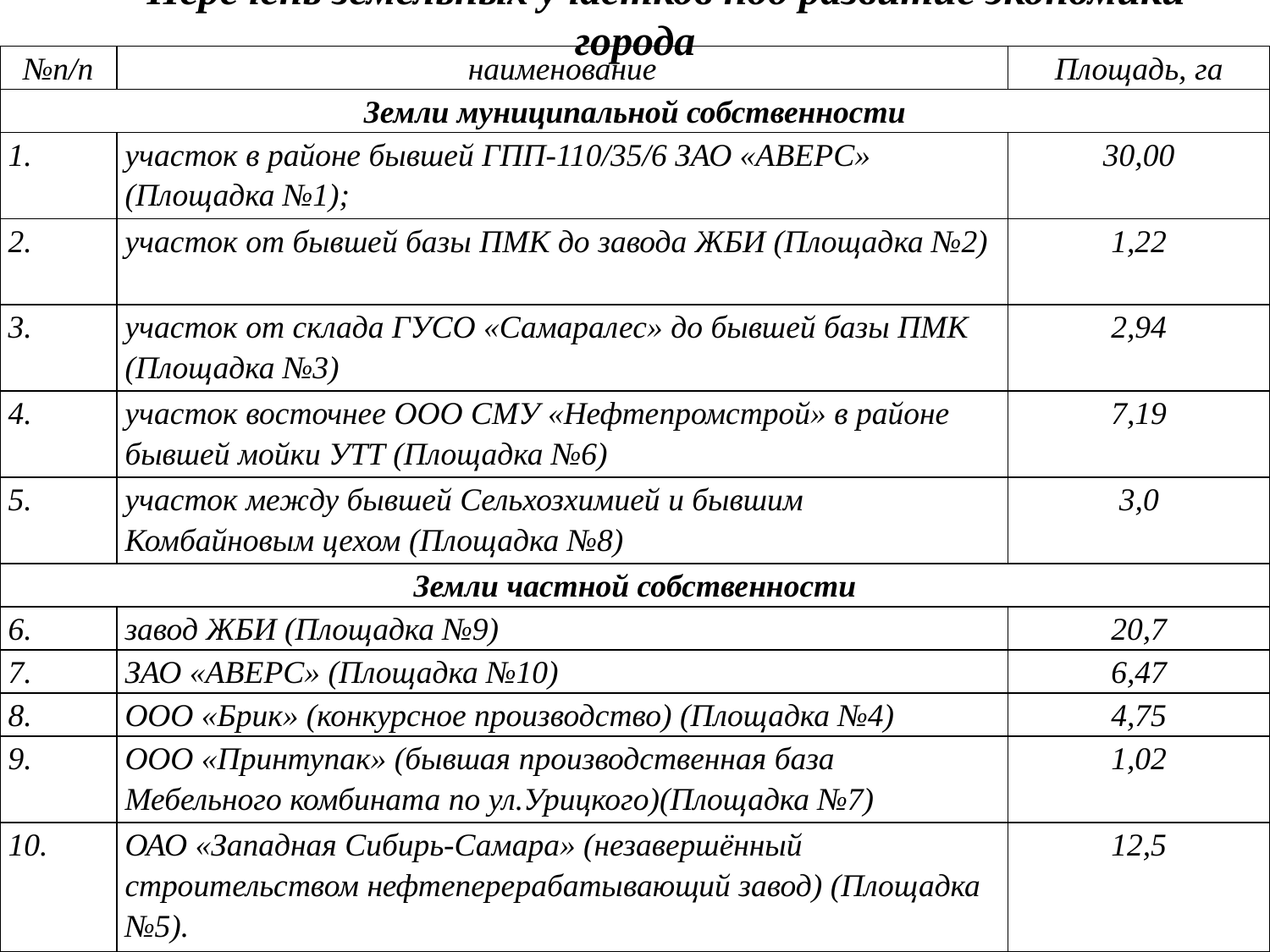

Перечень земельных участков под развитие экономики города

| №п/п | наименование | Площадь, га |
| --- | --- | --- |
| Земли муниципальной собственности |  |  |
| 1. | участок в районе бывшей ГПП-110/35/6 ЗАО «АВЕРС» (Площадка №1); | 30,00 |
| 2. | участок от бывшей базы ПМК до завода ЖБИ (Площадка №2) | 1,22 |
| 3. | участок от склада ГУСО «Самаралес» до бывшей базы ПМК (Площадка №3) | 2,94 |
| 4. | участок восточнее ООО СМУ «Нефтепромстрой» в районе бывшей мойки УТТ (Площадка №6) | 7,19 |
| 5. | участок между бывшей Сельхозхимией и бывшим Комбайновым цехом (Площадка №8) | 3,0 |
| Земли частной собственности |  |  |
| 6. | завод ЖБИ (Площадка №9) | 20,7 |
| 7. | ЗАО «АВЕРС» (Площадка №10) | 6,47 |
| 8. | ООО «Брик» (конкурсное производство) (Площадка №4) | 4,75 |
| 9. | ООО «Принтупак» (бывшая производственная база Мебельного комбината по ул.Урицкого)(Площадка №7) | 1,02 |
| 10. | ОАО «Западная Сибирь-Самара» (незавершённый строительством нефтеперерабатывающий завод) (Площадка №5). | 12,5 |